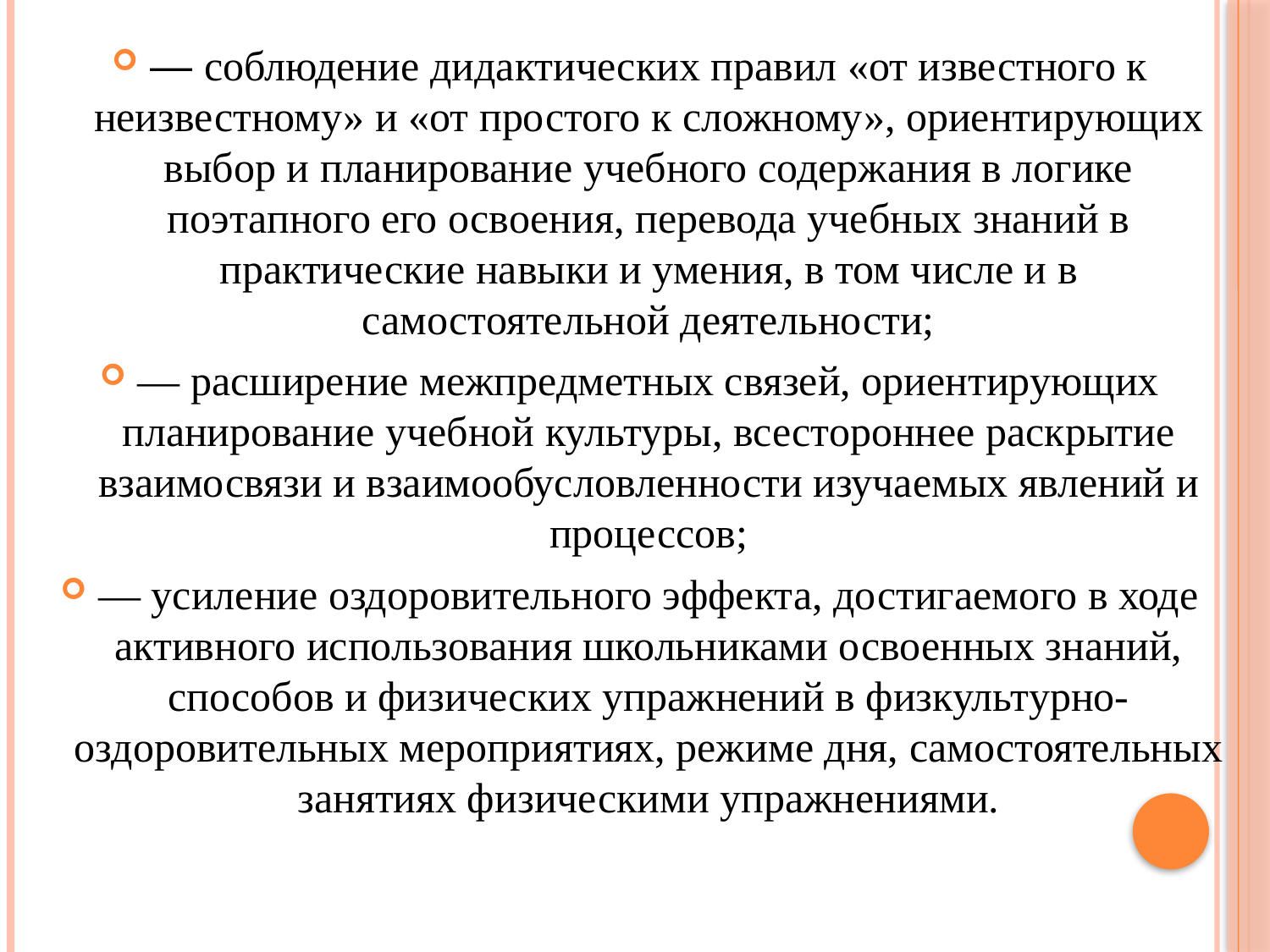

— соблюдение дидактических правил «от известного к неизвестному» и «от простого к сложному», ориентирующих выбор и планирование учебного содержания в логике поэтапного его освоения, перевода учебных знаний в практические навыки и умения, в том числе и в самостоятельной деятельности;
— расширение межпредметных связей, ориентирующих планирование учебной культуры, всестороннее раскрытие взаимосвязи и взаимообусловленности изучаемых явлений и процессов;
— усиление оздоровительного эффекта, достигаемого в ходе активного использования школьниками освоенных знаний, способов и физических упражнений в физкультурно-оздоровительных мероприятиях, режиме дня, самостоятельных занятиях физическими упражнениями.